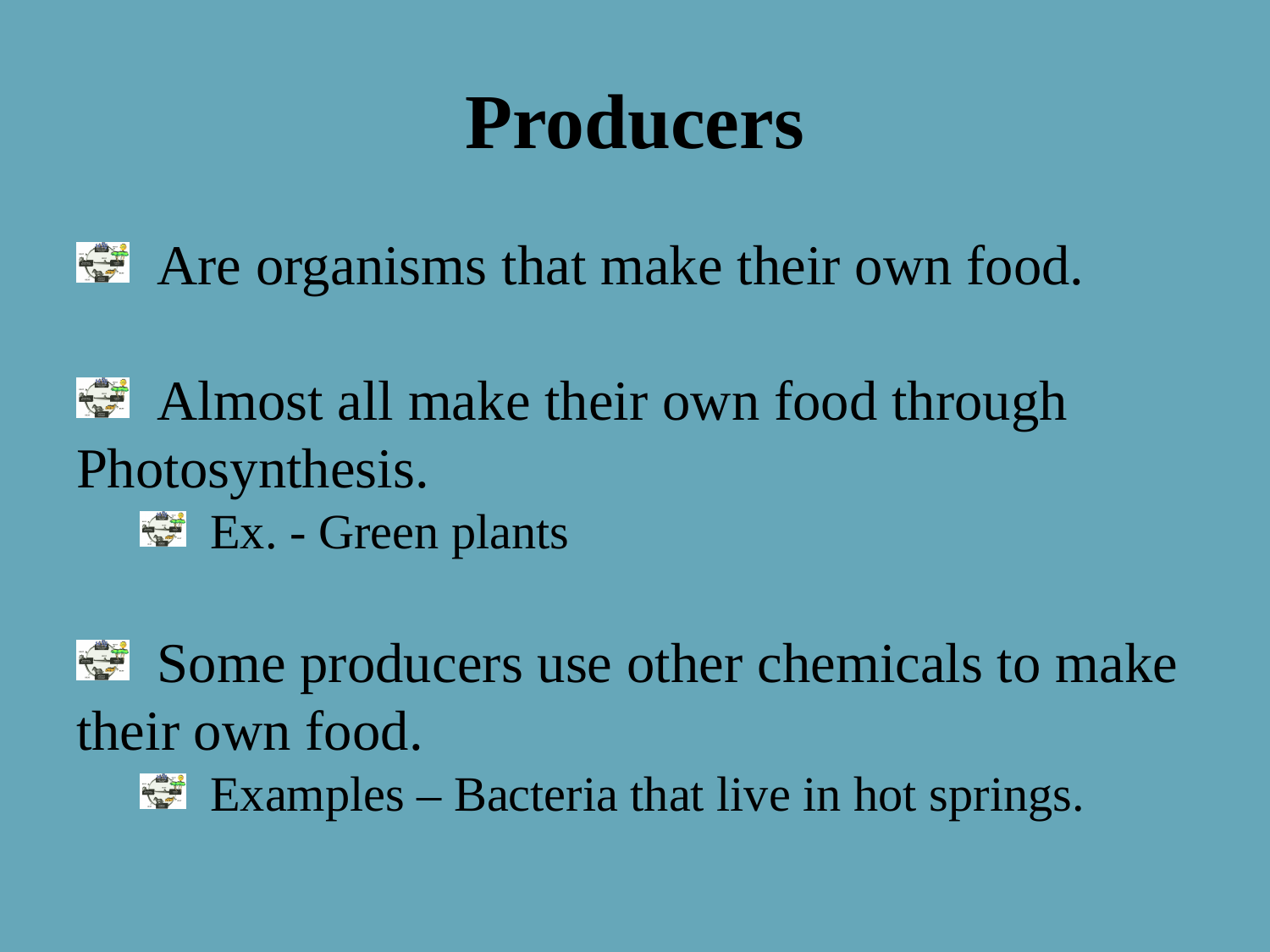

# Producers
  Are organisms that make their own food.

  Almost all make their own food through
Photosynthesis.
  Ex. - Green plants

  Some producers use other chemicals to make
their own food.
  Examples – Bacteria that live in hot springs.